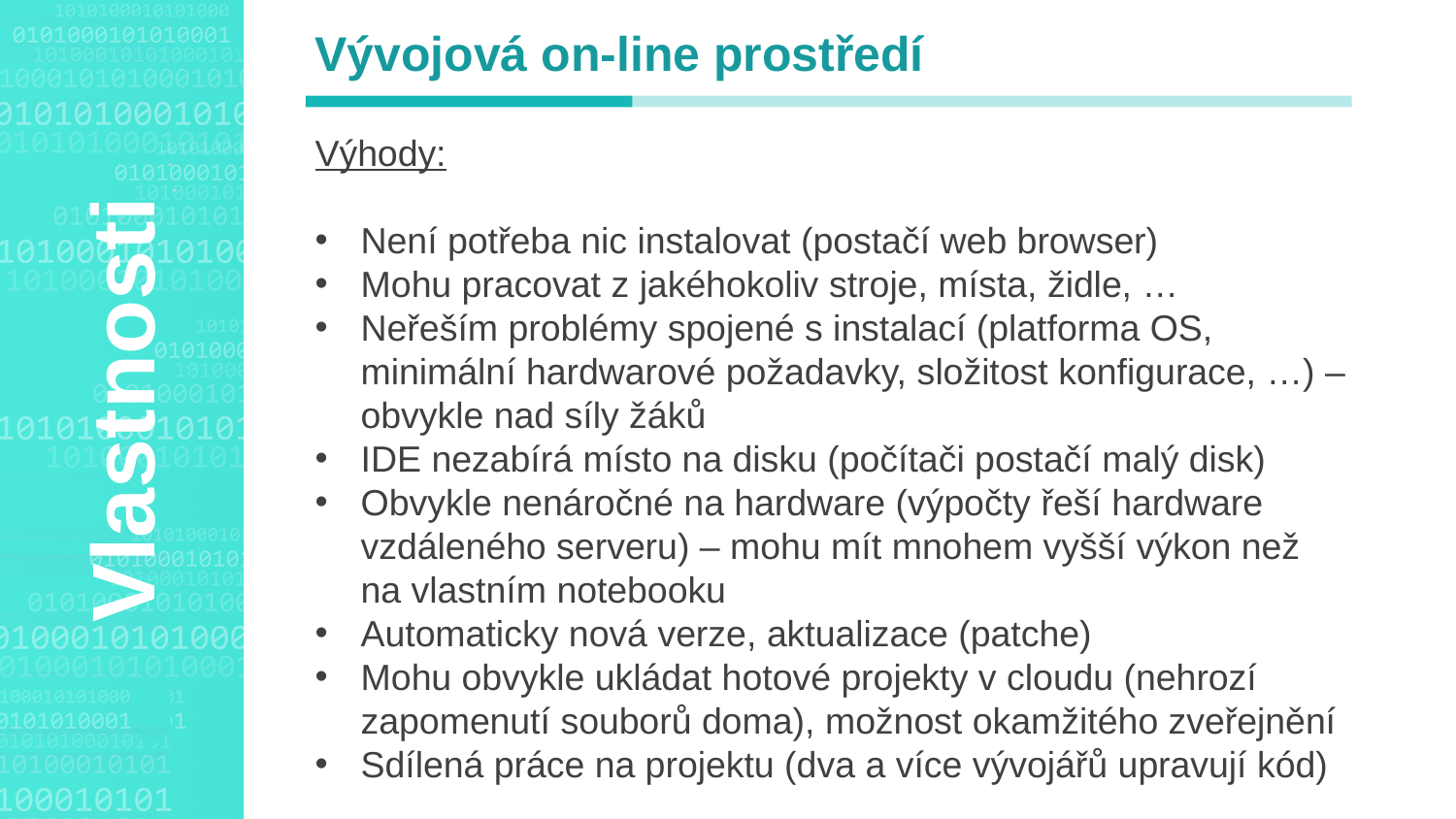

Vývojová on-line prostředí
Výhody:

Není potřeba nic instalovat (postačí web browser)
Mohu pracovat z jakéhokoliv stroje, místa, židle, …
Neřeším problémy spojené s instalací (platforma OS, minimální hardwarové požadavky, složitost konfigurace, …) – obvykle nad síly žáků
IDE nezabírá místo na disku (počítači postačí malý disk)
Obvykle nenáročné na hardware (výpočty řeší hardware vzdáleného serveru) – mohu mít mnohem vyšší výkon než na vlastním notebooku
Automaticky nová verze, aktualizace (patche)
Mohu obvykle ukládat hotové projekty v cloudu (nehrozí zapomenutí souborů doma), možnost okamžitého zveřejnění
Sdílená práce na projektu (dva a více vývojářů upravují kód)

Agenda Style

Vlastnosti